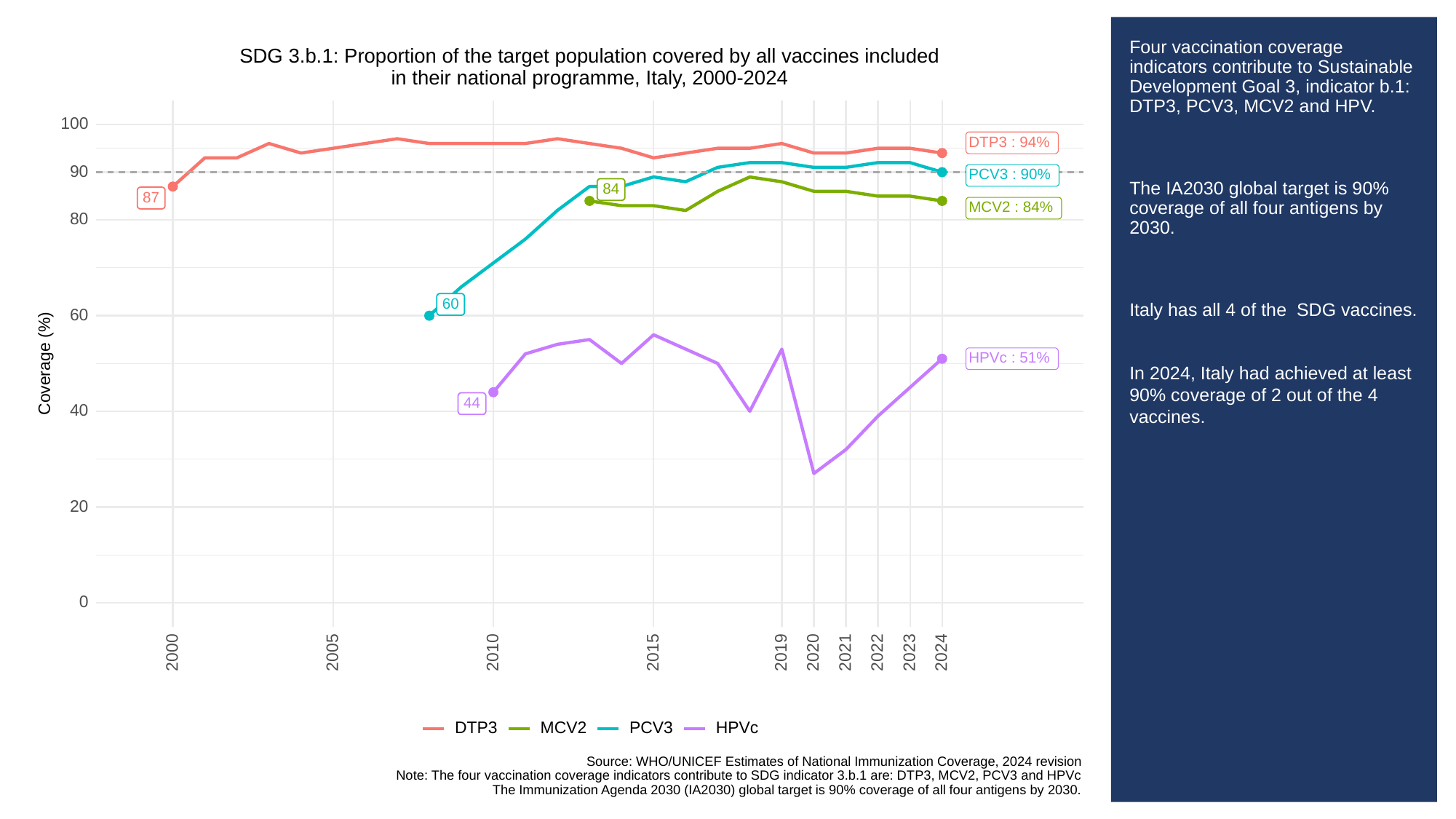

# Four vaccination coverage indicators contribute to Sustainable Development Goal 3, indicator b.1: DTP3, PCV3, MCV2 and HPV.

The IA2030 global target is 90% coverage of all four antigens by 2030.

Italy has all 4 of the  SDG vaccines.

In 2024, Italy had achieved at least 90% coverage of 2 out of the 4 vaccines.

SDG 3.b.1: Proportion of the target population covered by all vaccines included
in their national programme, Italy, 2000-2024

100

DTP3 : 94%

90

PCV3 : 90%

84

87

MCV2 : 84%
80

60
60

HPVc : 51%

Coverage (%)

44
40

20

0

2023
2000
2005
2010
2015
2019
2020
2021
2022
2024
PCV3
MCV2
DTP3
HPVc

Source: WHO/UNICEF Estimates of National Immunization Coverage, 2024 revision
Note: The four vaccination coverage indicators contribute to SDG indicator 3.b.1 are: DTP3, MCV2, PCV3 and HPVc
The Immunization Agenda 2030 (IA2030) global target is 90% coverage of all four antigens by 2030.